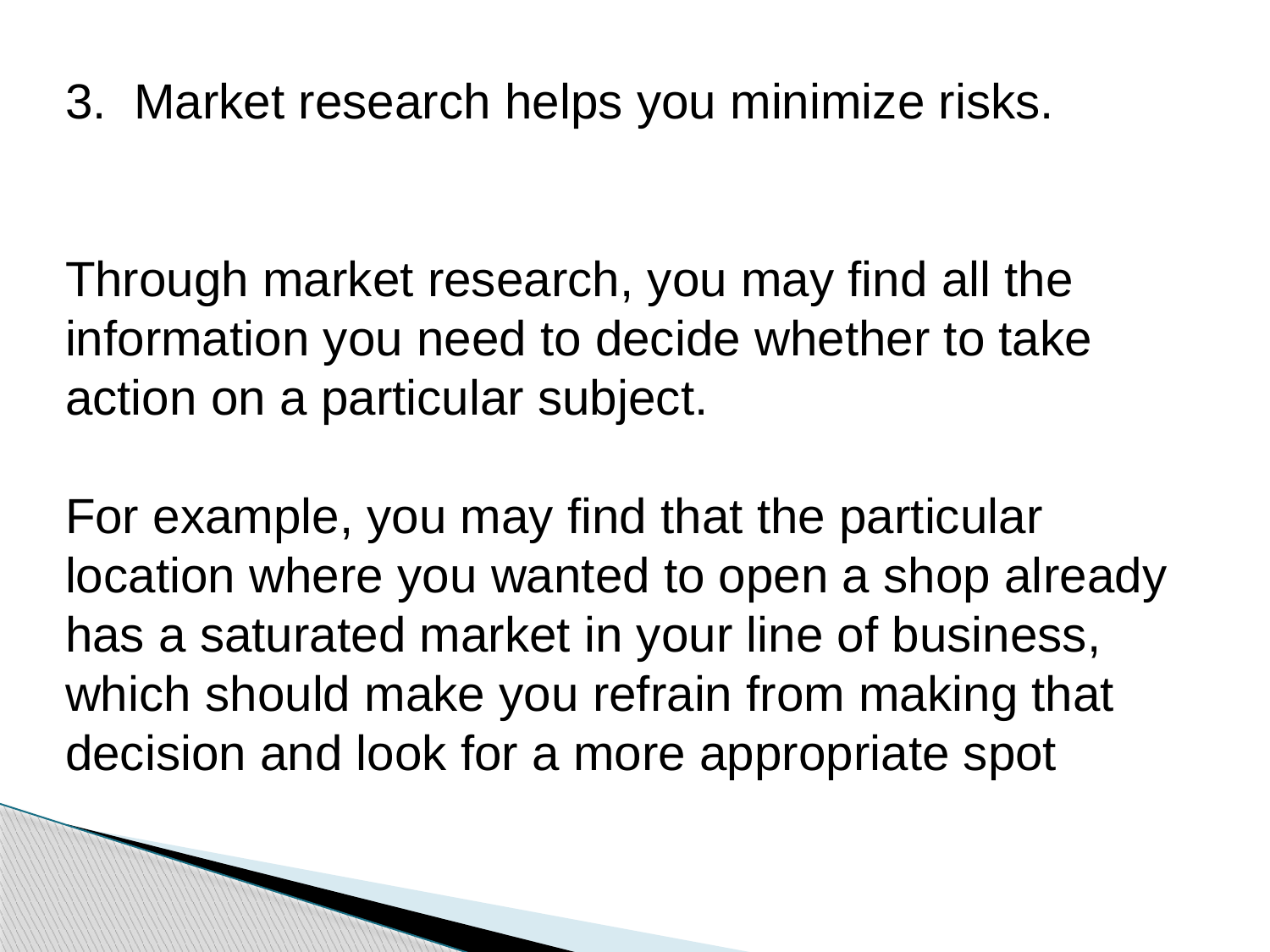

3.  Market research helps you minimize risks.

Through market research, you may find all the information you need to decide whether to take action on a particular subject.

For example, you may find that the particular location where you wanted to open a shop already has a saturated market in your line of business, which should make you refrain from making that decision and look for a more appropriate spot